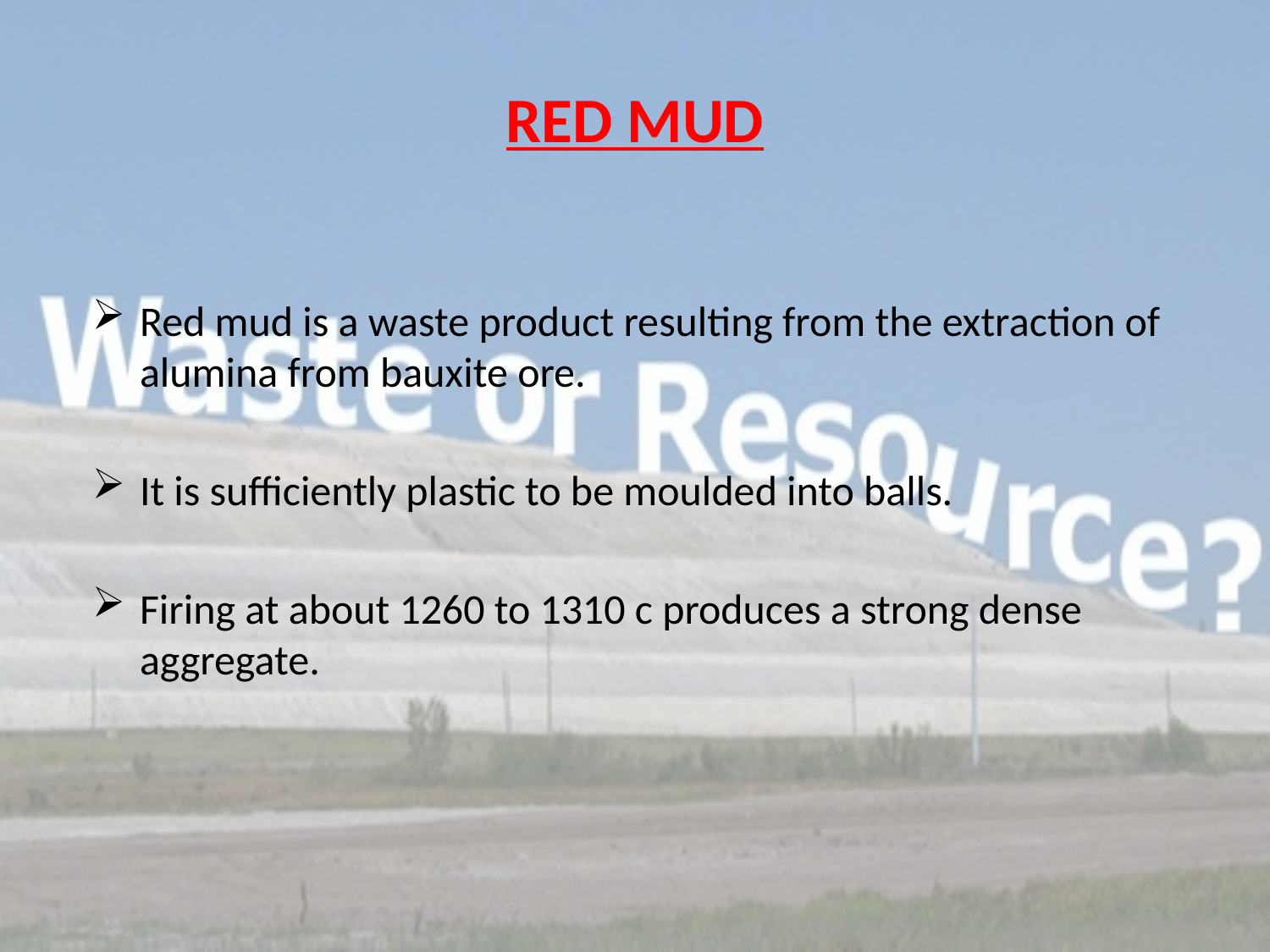

# RED MUD
Red mud is a waste product resulting from the extraction of alumina from bauxite ore.

It is sufficiently plastic to be moulded into balls.

Firing at about 1260 to 1310 c produces a strong dense aggregate.